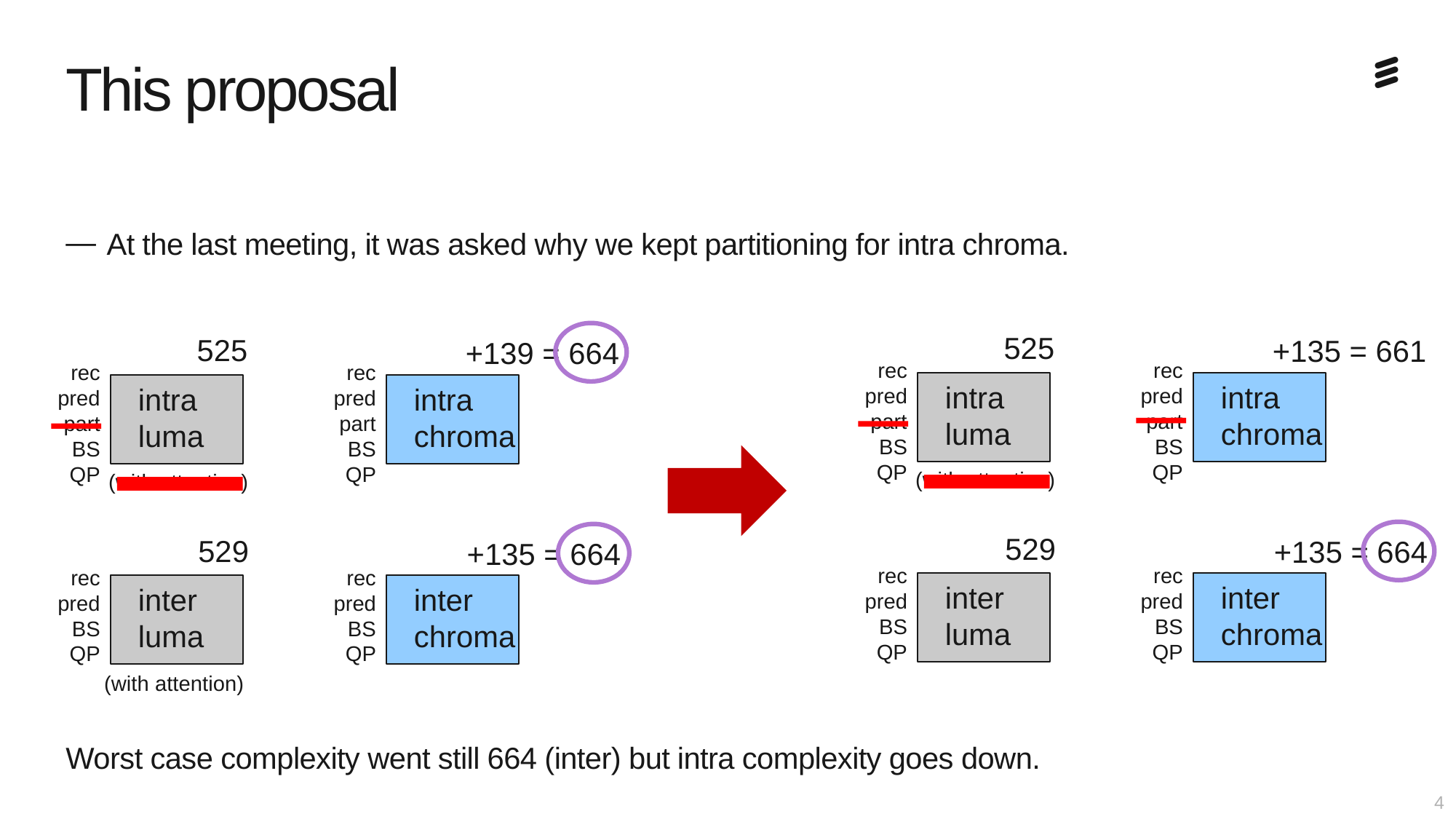

# This proposal
At the last meeting, it was asked why we kept partitioning for intra chroma.
Worst case complexity went still 664 (inter) but intra complexity goes down.

525
525
+135 = 661
+139 = 664
rec
pred
part
BS
QP
rec
pred
part
BS
QP
rec
pred
part
BS
QP
rec
pred
part
BS
QP

intra
luma
intra
chroma

intra
luma
intra
chroma

(with attention)
(with attention)

529
529
+135 = 664
+135 = 664
rec
pred
BS
QP
rec
pred
BS
QP
rec
pred
BS
QP
rec
pred
BS
QP

inter
luma
inter
chroma

inter
luma
inter
chroma
(with attention)
4